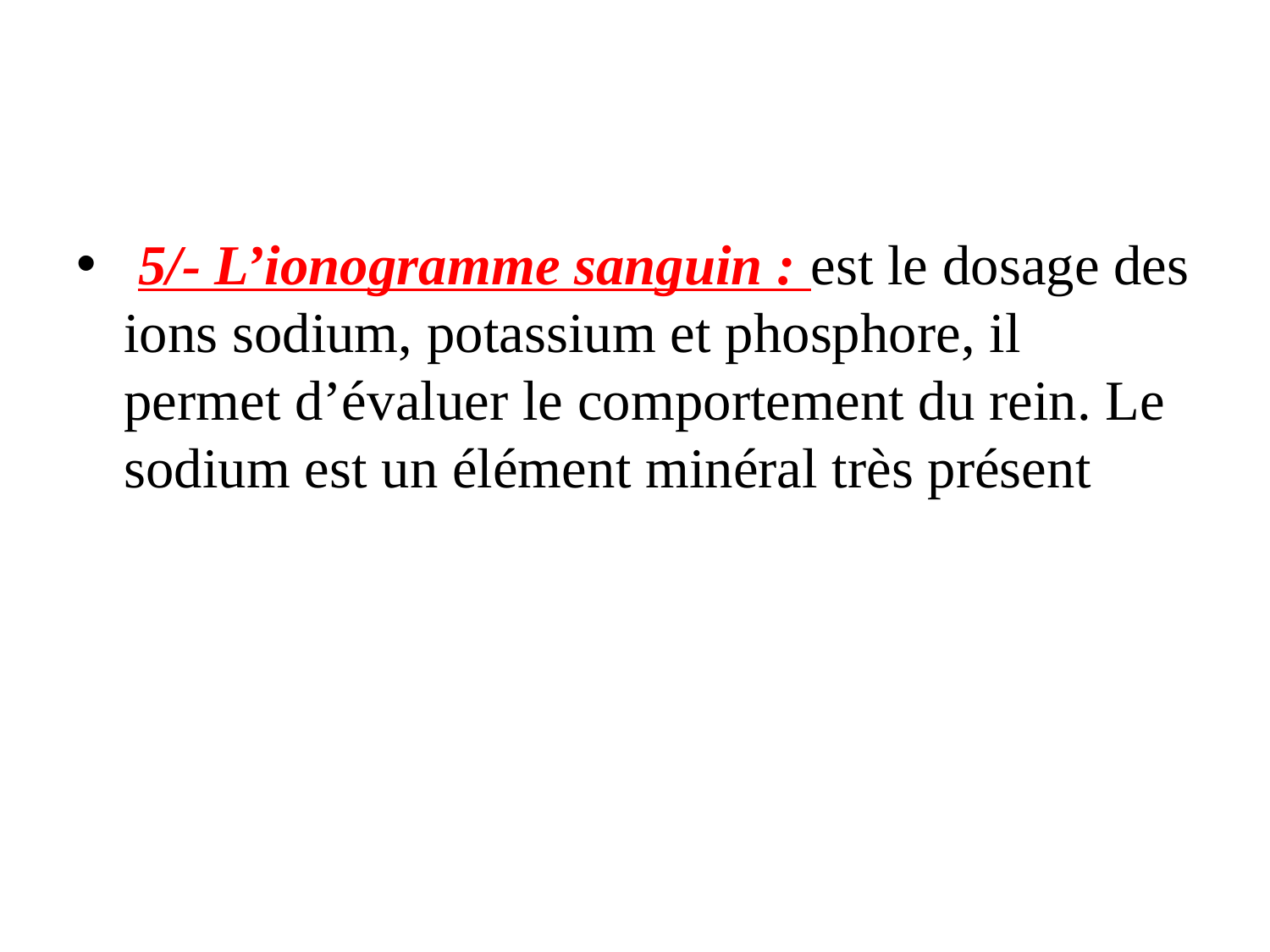

5/- L’ionogramme sanguin : est le dosage des ions sodium, potassium et phosphore, il permet d’évaluer le comportement du rein. Le sodium est un élément minéral très présent